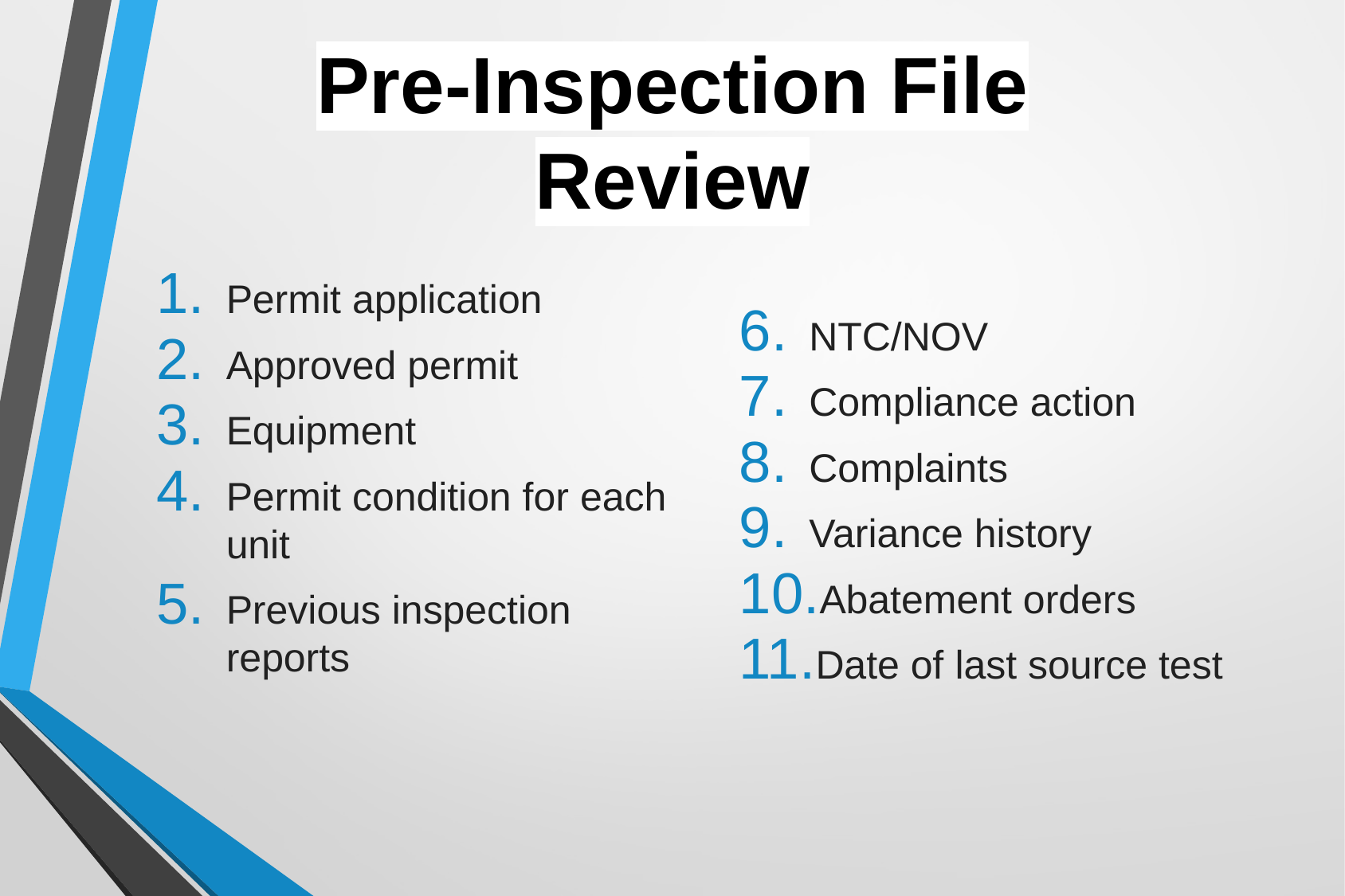

Pre-Inspection File Review
Permit application
Approved permit
Equipment
Permit condition for each unit
Previous inspection reports
NTC/NOV
Compliance action
Complaints
Variance history
Abatement orders
Date of last source test